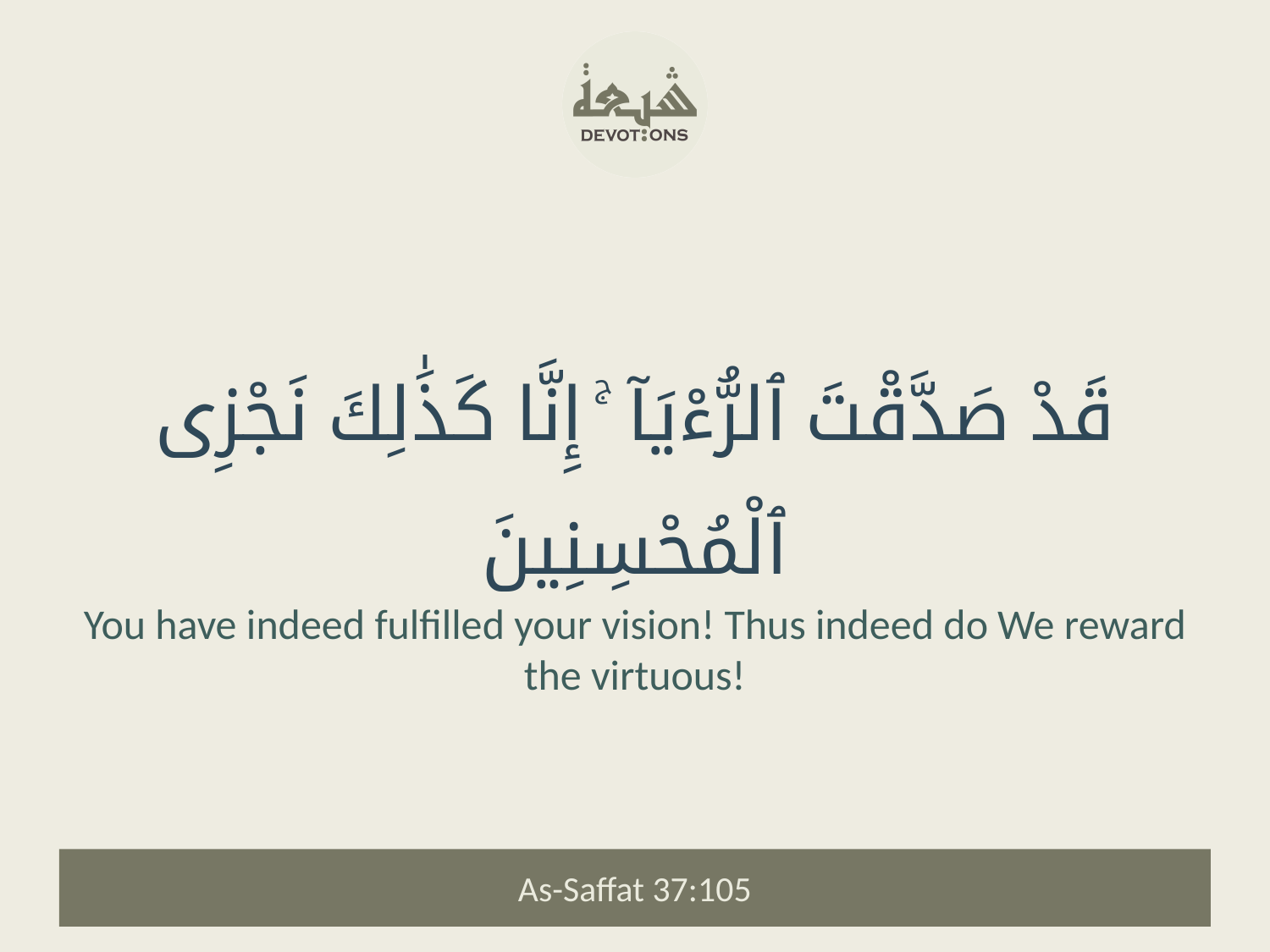

قَدْ صَدَّقْتَ ٱلرُّءْيَآ ۚ إِنَّا كَذَٰلِكَ نَجْزِى ٱلْمُحْسِنِينَ
You have indeed fulfilled your vision! Thus indeed do We reward the virtuous!
As-Saffat 37:105